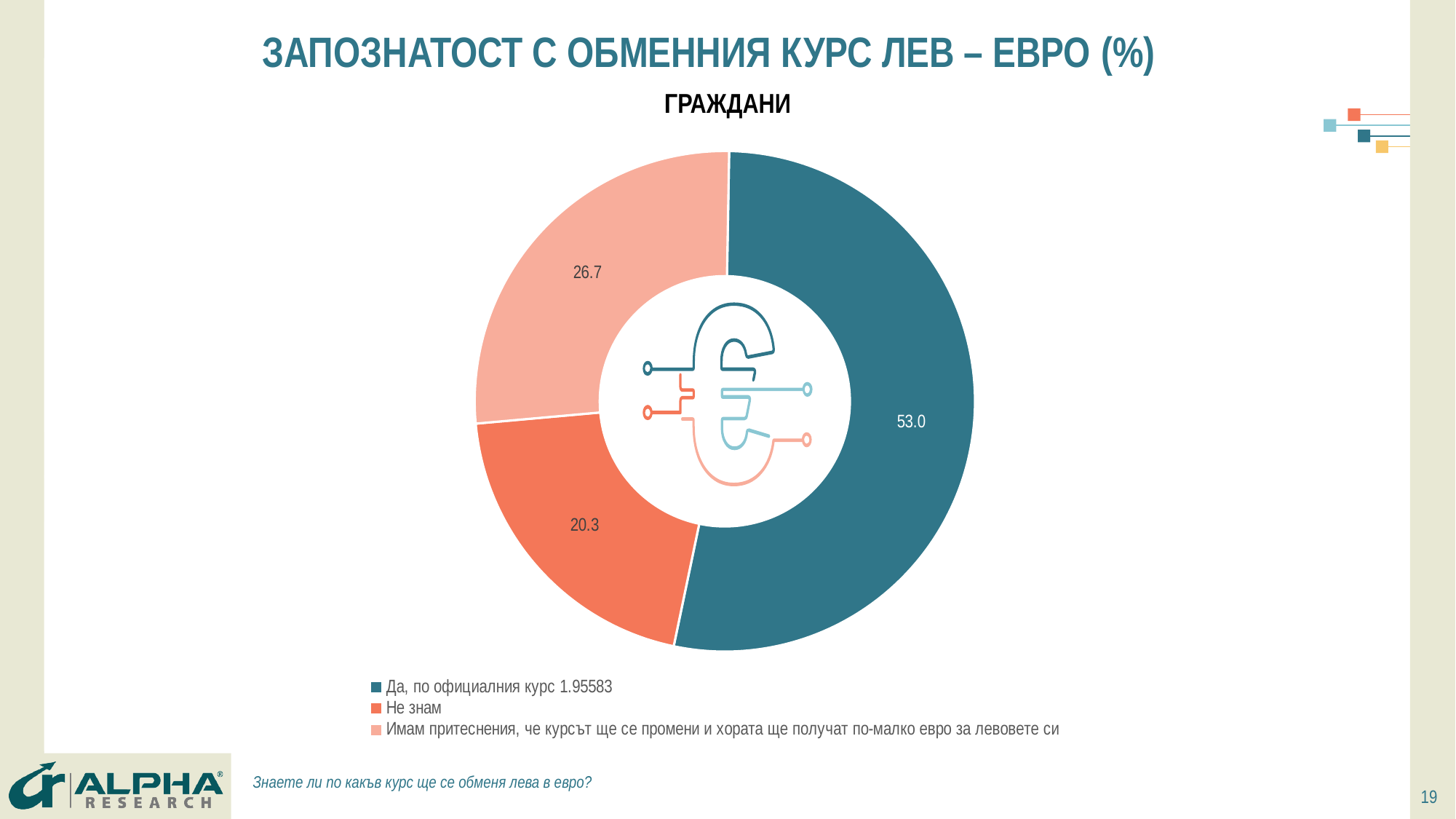

# ЗАПОЗНАТОСТ С ОБМЕННИЯ КУРС ЛЕВ – ЕВРО (%)
ГРАЖДАНИ

### Chart

| Category | Sales |
|---|---|
| Да, по официалния курс 1.95583 | 53.0 |
| Не знам | 20.3 |
| Имам притеснения, че курсът ще се промени и хората ще получат по-малко евро за левовете си | 26.7 |

Знаете ли по какъв курс ще се обменя лева в евро?
19